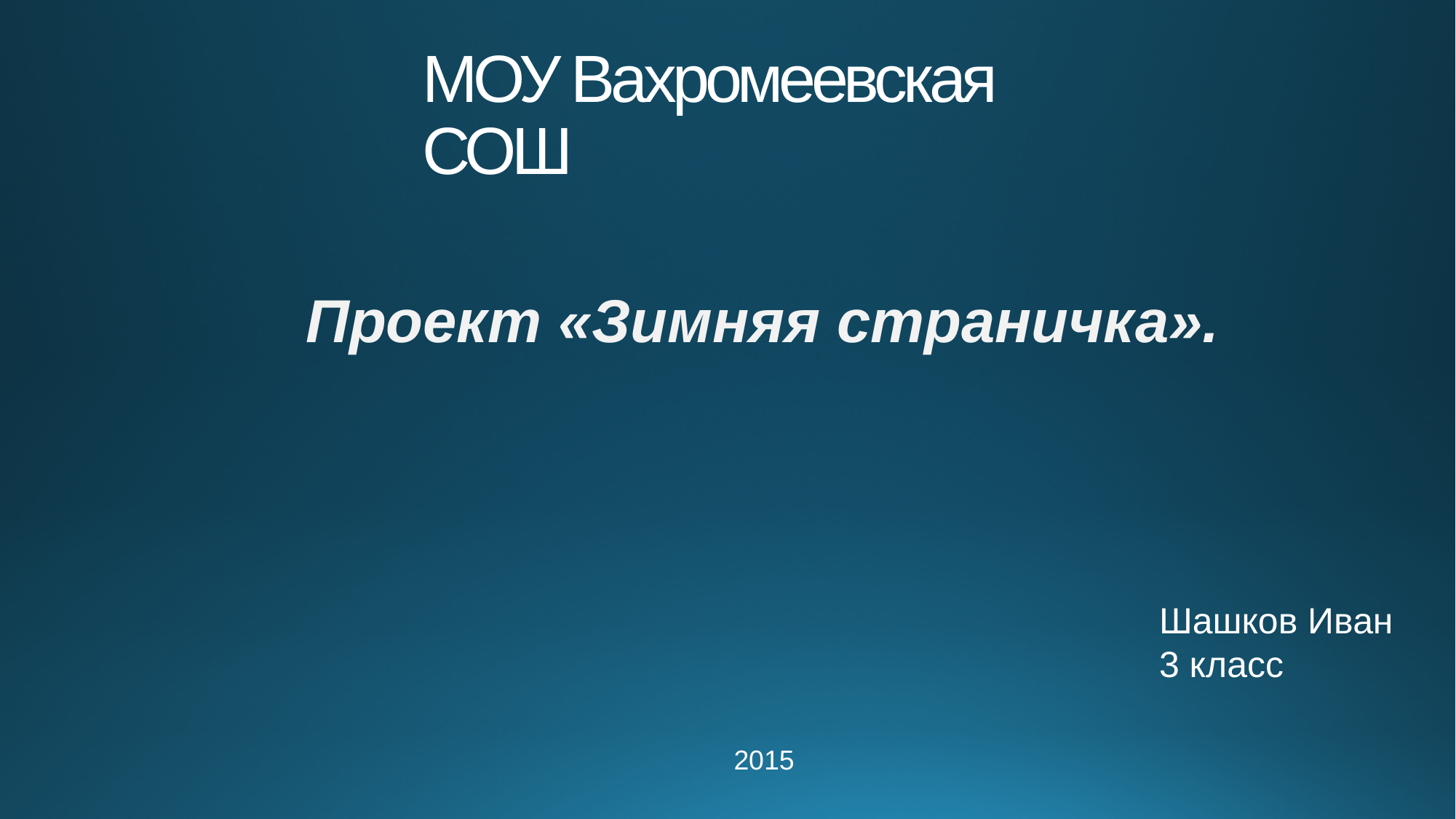

# МОУ Вахромеевская СОШ
Проект «Зимняя страничка».
Шашков Иван
3 класс
2015